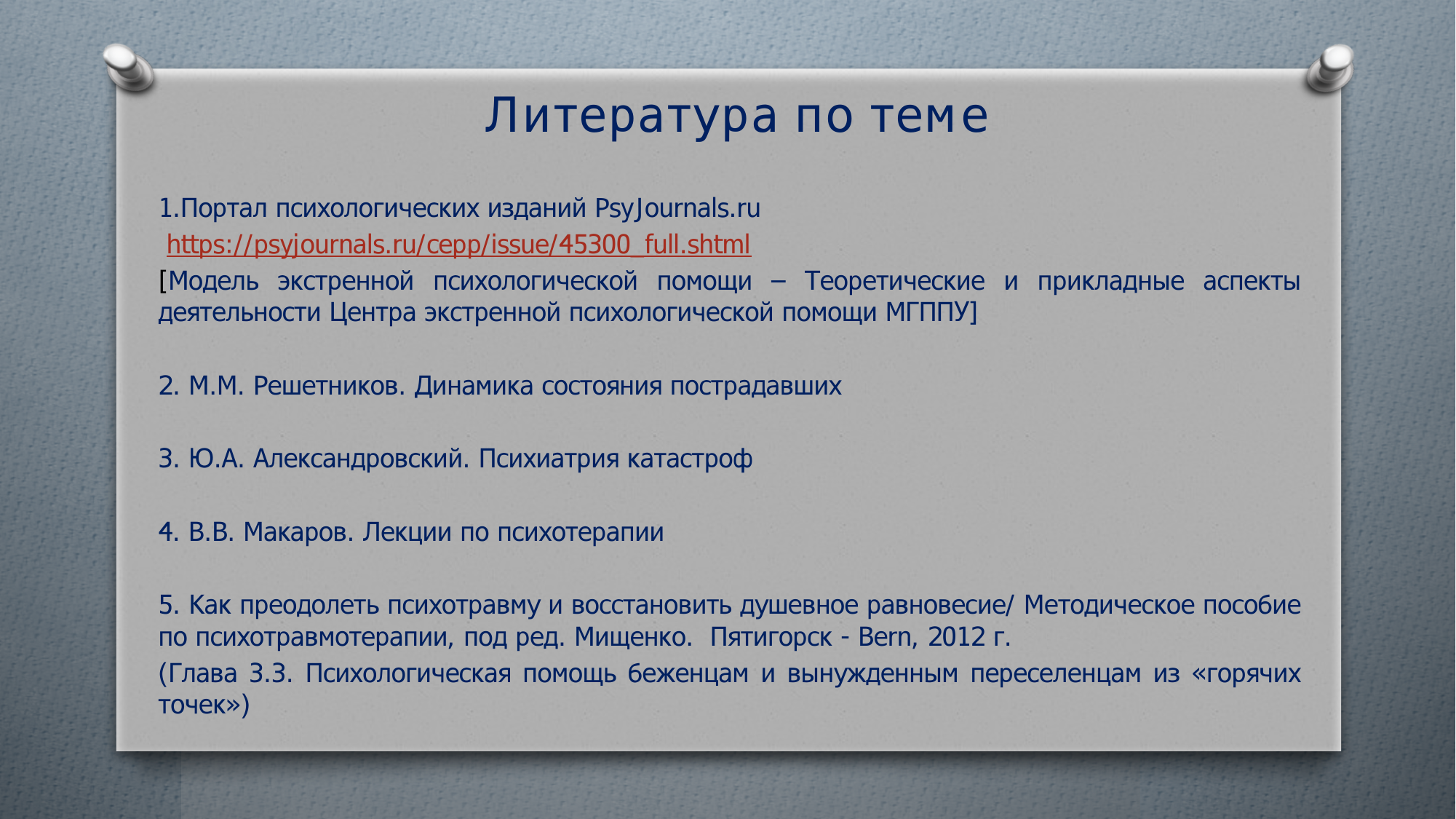

# Литература по теме
1.Портал психологических изданий PsyJournals.ru
 https://psyjournals.ru/cepp/issue/45300_full.shtml
[Модель экстренной психологической помощи – Теоретические и прикладные аспекты деятельности Центра экстренной психологической помощи МГППУ]

2. М.М. Решетников. Динамика состояния пострадавших

3. Ю.А. Александровский. Психиатрия катастроф

4. В.В. Макаров. Лекции по психотерапии

5. Как преодолеть психотравму и восстановить душевное равновесие/ Методическое пособие по психотравмотерапии, под ред. Мищенко.  Пятигорск - Bern, 2012 г.
(Глава 3.3. Психологическая помощь беженцам и вынужденным переселенцам из «горячих точек»)